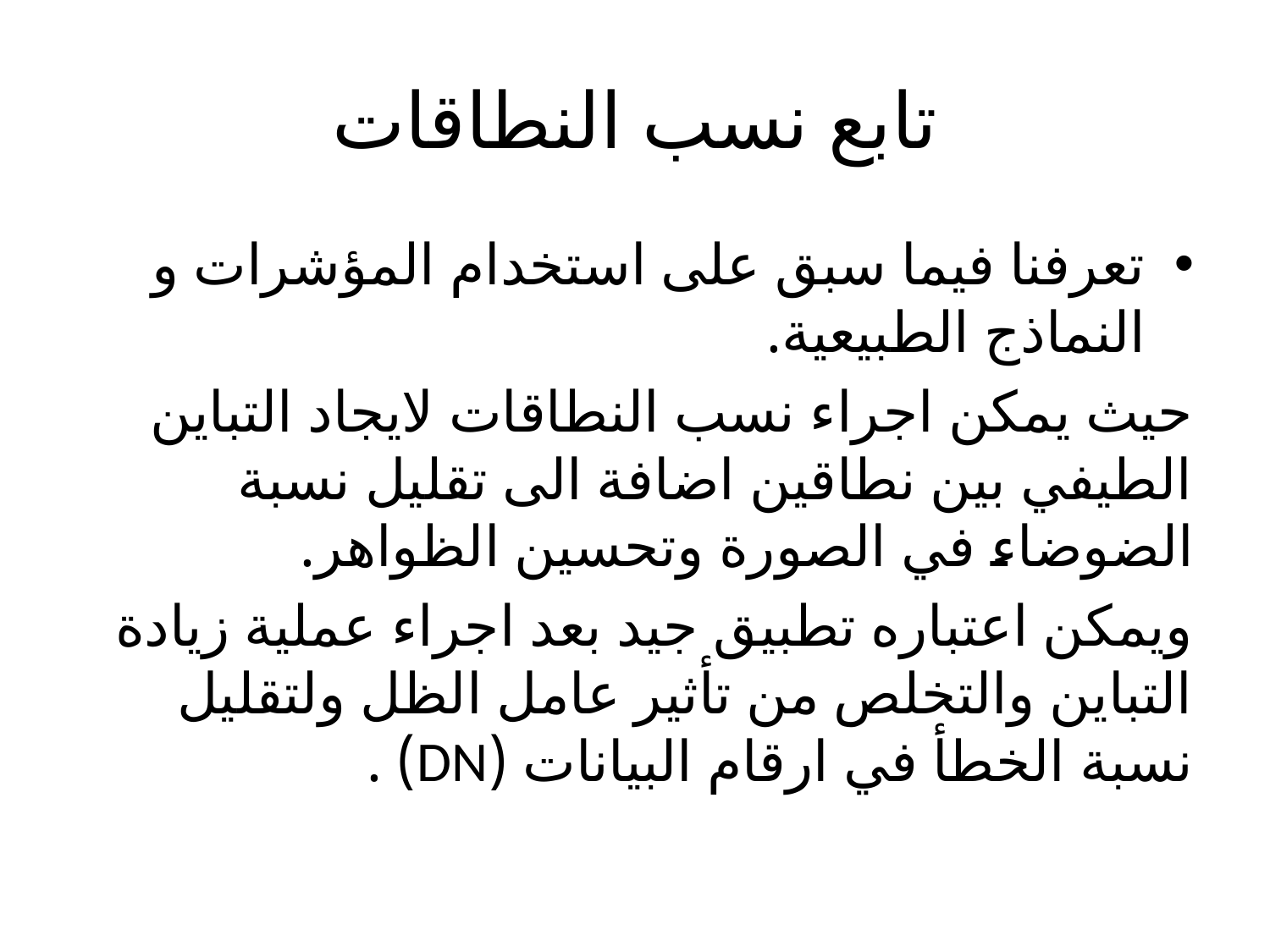

# تابع نسب النطاقات
تعرفنا فيما سبق على استخدام المؤشرات و النماذج الطبيعية.
حيث يمكن اجراء نسب النطاقات لايجاد التباين الطيفي بين نطاقين اضافة الى تقليل نسبة الضوضاء في الصورة وتحسين الظواهر.
ويمكن اعتباره تطبيق جيد بعد اجراء عملية زيادة التباين والتخلص من تأثير عامل الظل ولتقليل نسبة الخطأ في ارقام البيانات (DN) .